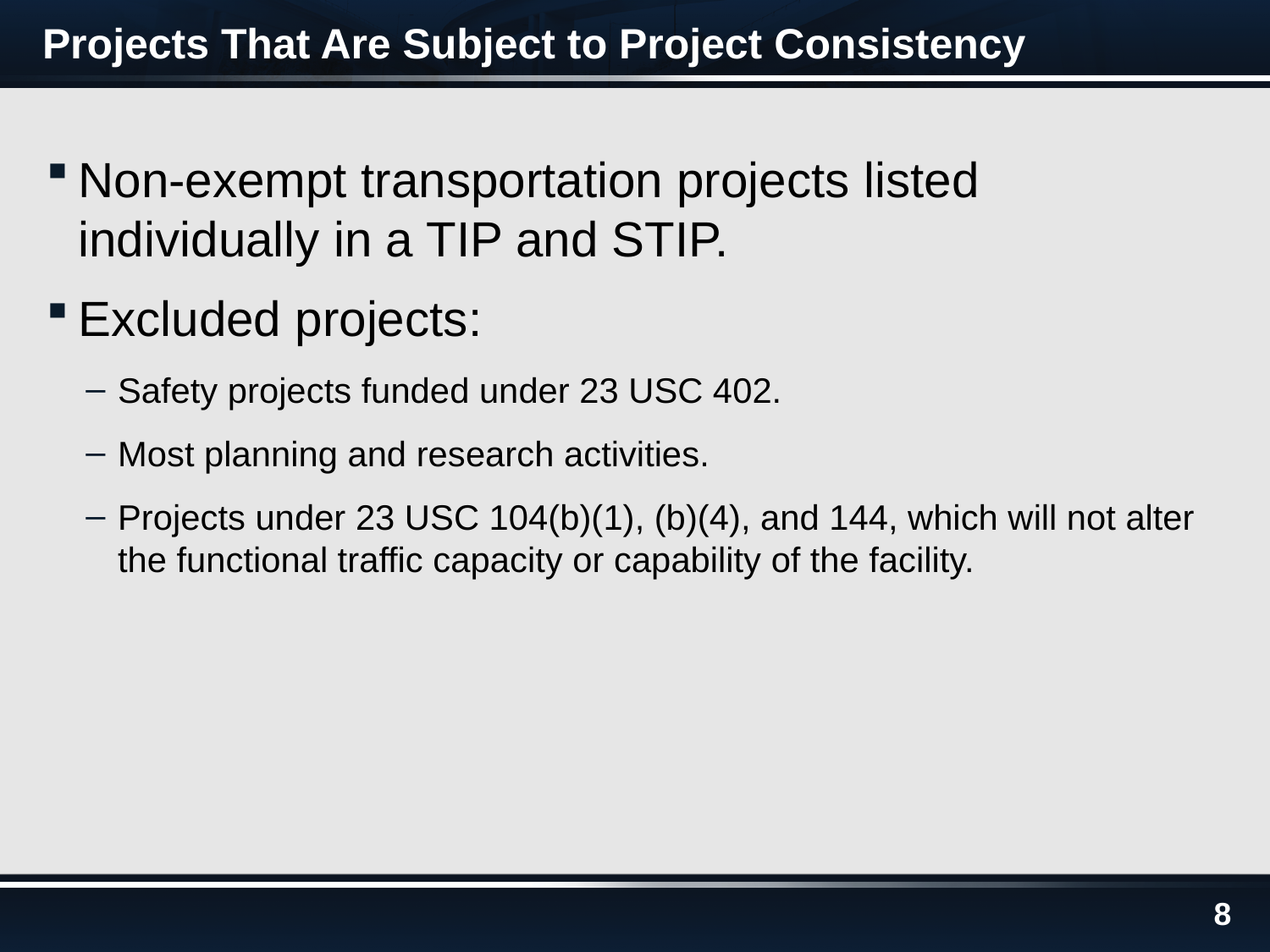

# Projects That Are Subject to Project Consistency
Non-exempt transportation projects listed individually in a TIP and STIP.
Excluded projects:
Safety projects funded under 23 USC 402.
Most planning and research activities.
Projects under 23 USC 104(b)(1), (b)(4), and 144, which will not alter the functional traffic capacity or capability of the facility.